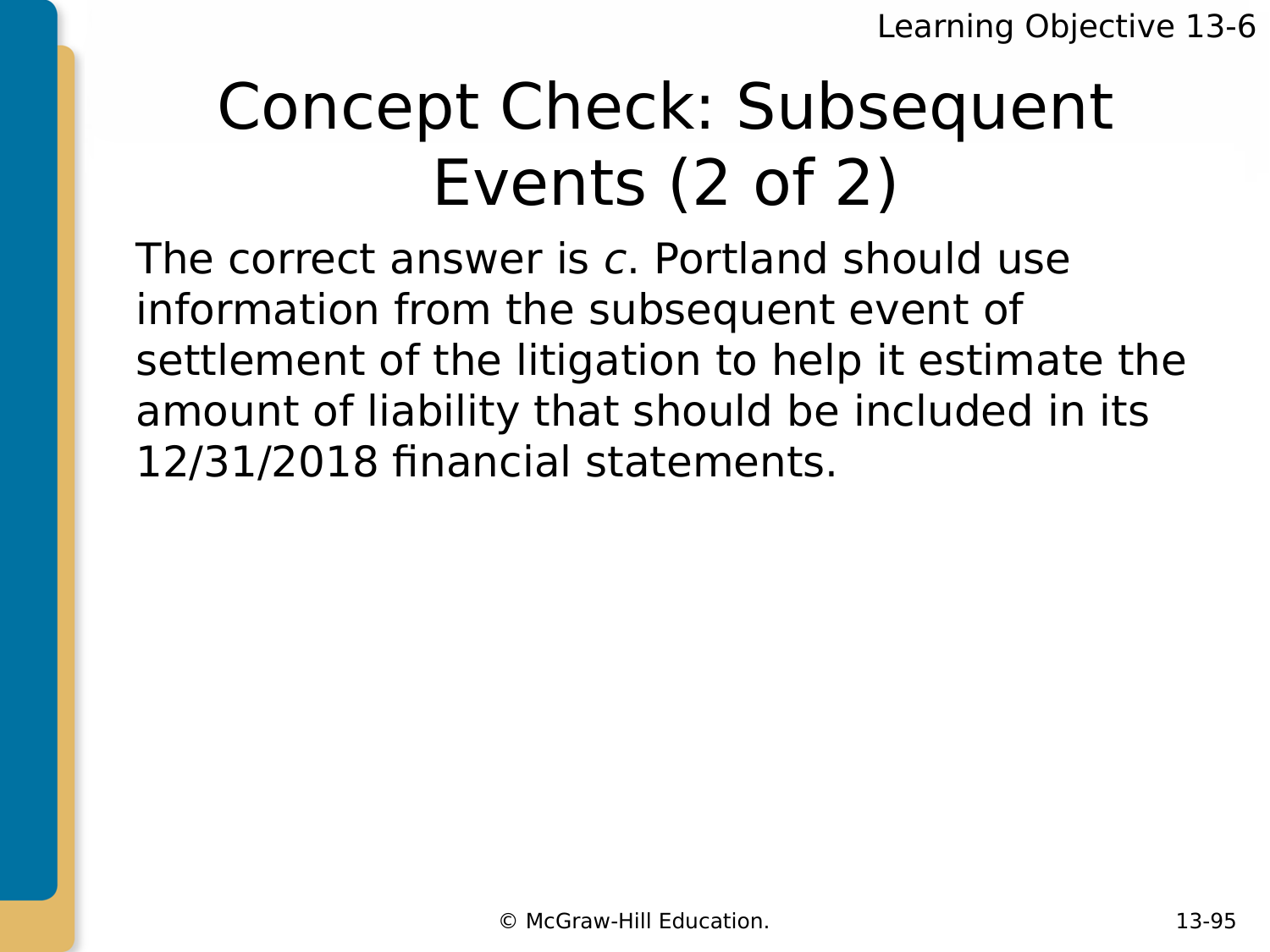

Learning Objective 13-6
# Concept Check: Subsequent Events (2 of 2)
The correct answer is c. Portland should use information from the subsequent event of settlement of the litigation to help it estimate the amount of liability that should be included in its 12/31/2018 financial statements.